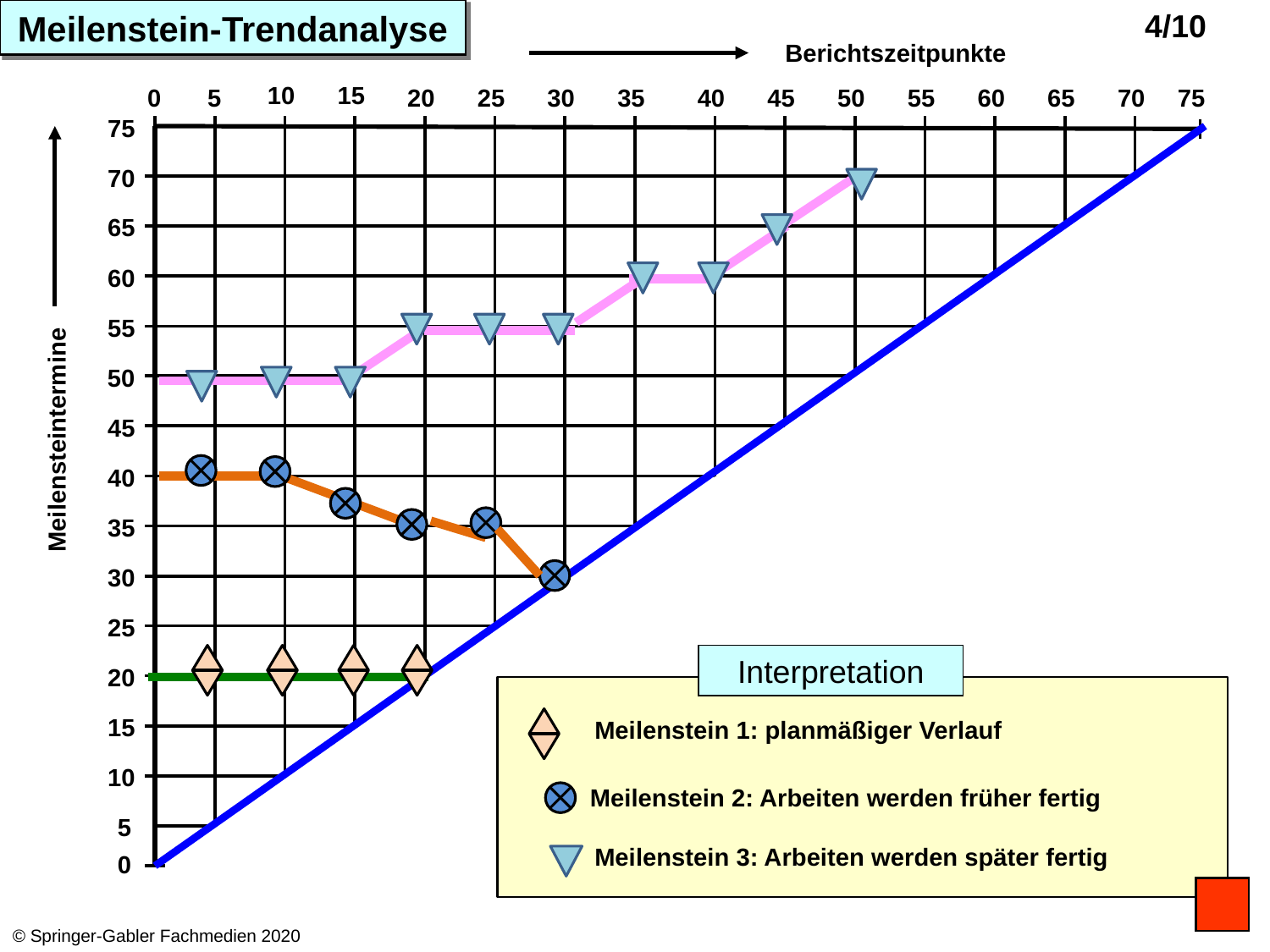

Meilenstein-Trendanalyse
Berichtszeitpunkte
10
15
0
5
20
25
30
35
40
45
50
55
60
65
70
75
75
70

65

60

55

50

45
Meilensteintermine

40

35

30

25

Interpretation
20

15

Meilenstein 1: planmäßiger Verlauf
10
Meilenstein 2: Arbeiten werden früher fertig

5
Meilenstein 3: Arbeiten werden später fertig
0